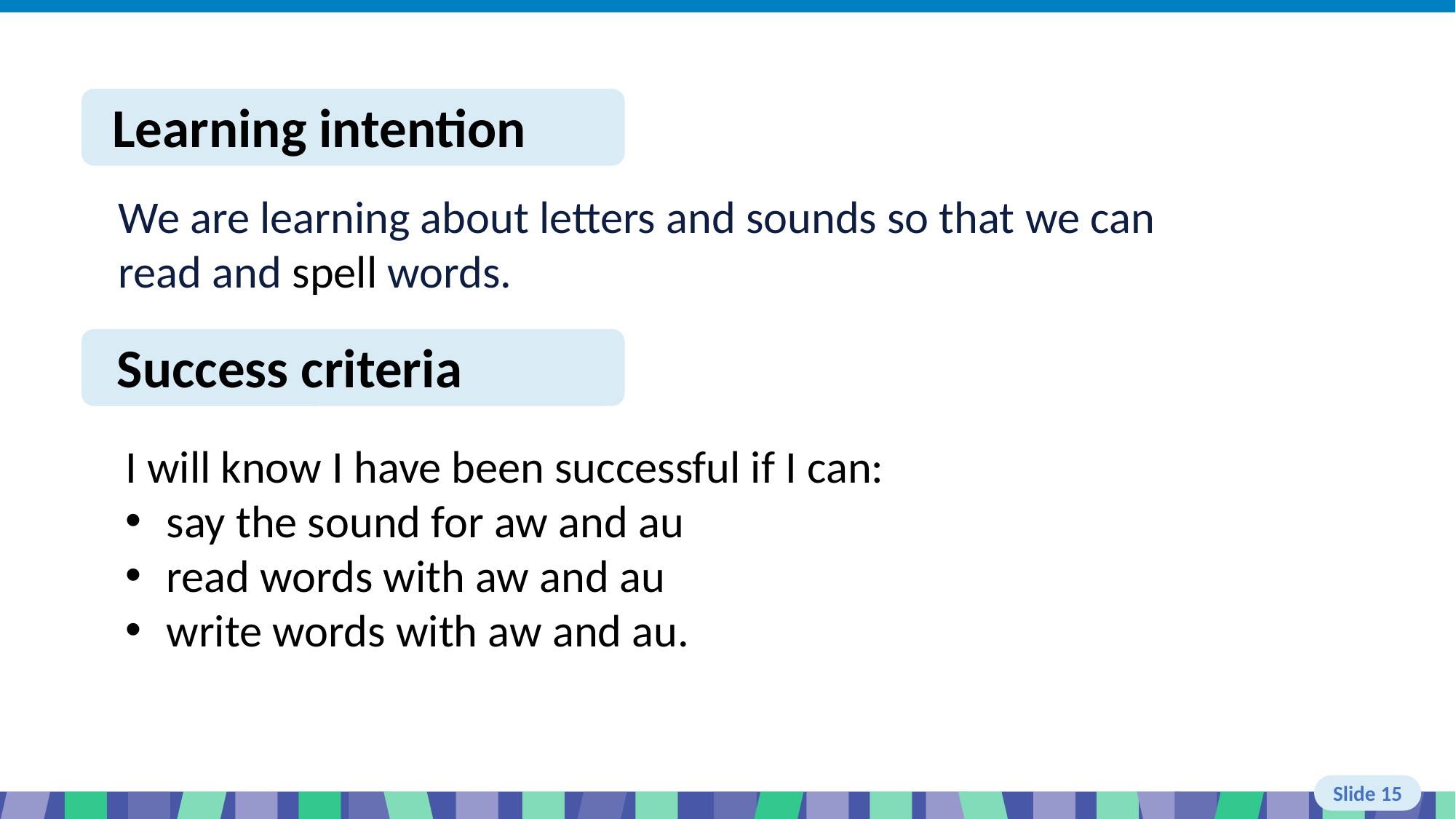

Slide 15 Learning intention and success criteria
I will know I have been successful if I can:
say the sound for aw and au
read words with aw and au
write words with aw and au.